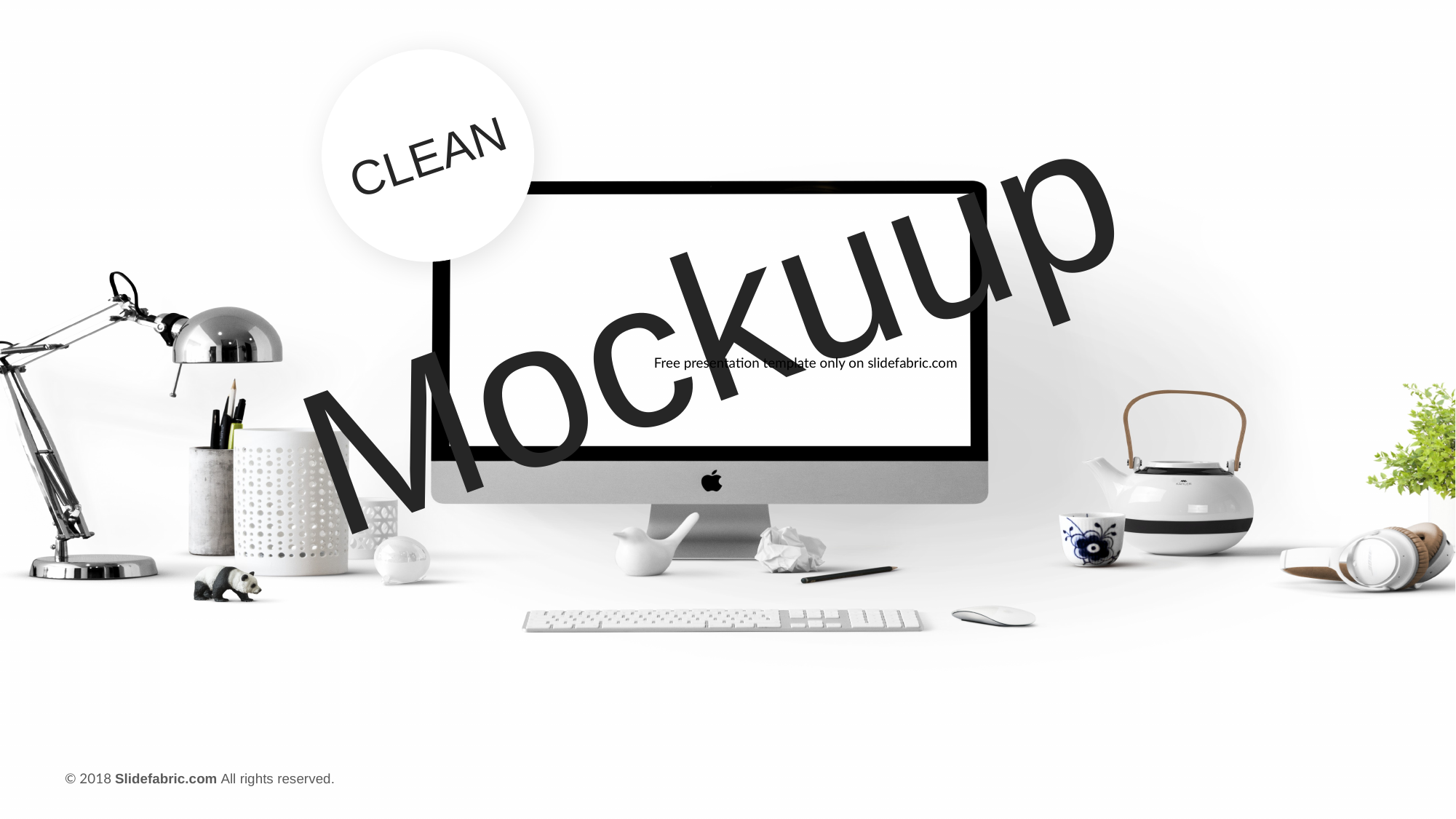

CLEAN
Mockuup
Free presentation template only on slidefabric.com